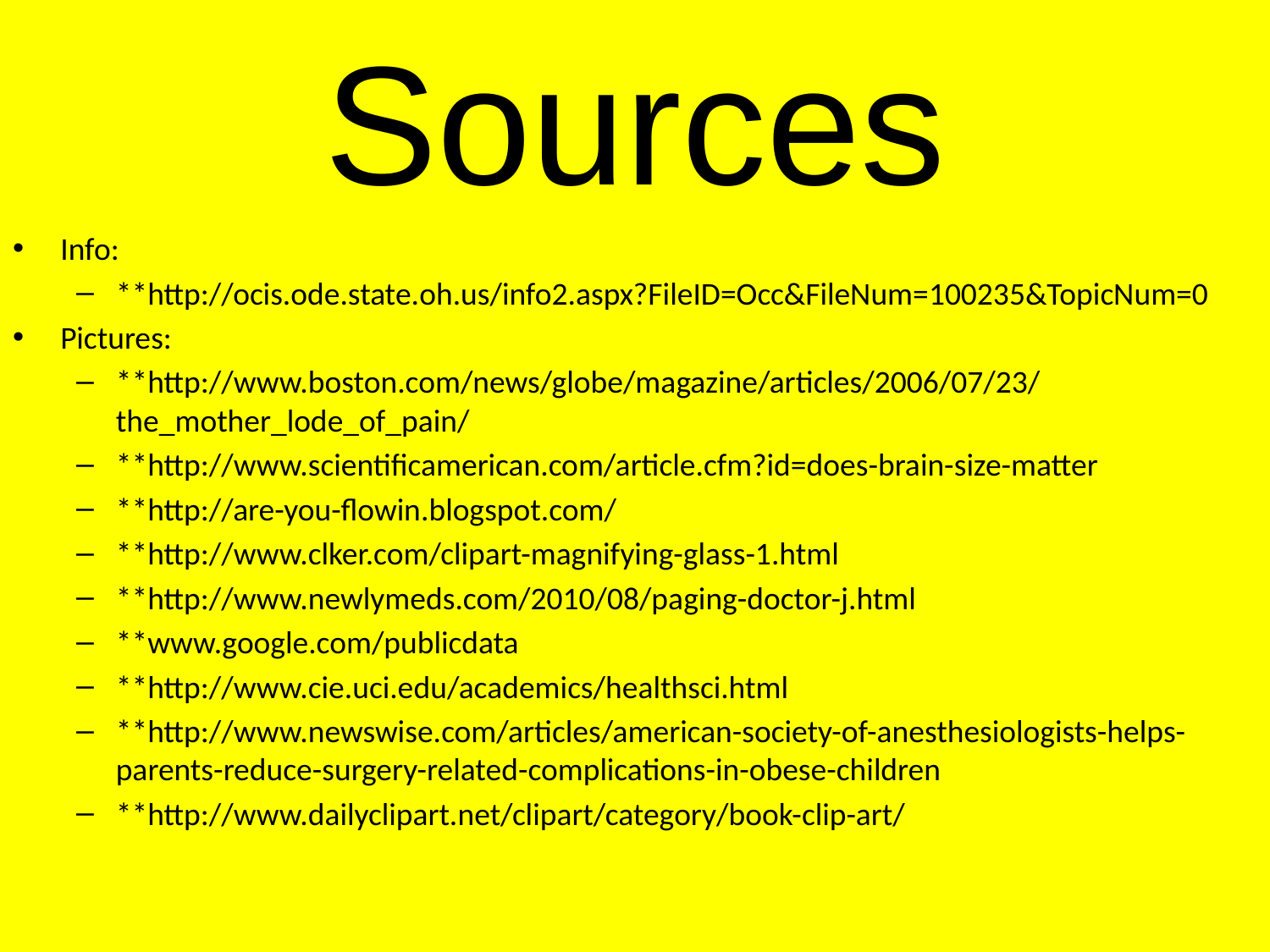

# Sources
Info:
**http://ocis.ode.state.oh.us/info2.aspx?FileID=Occ&FileNum=100235&TopicNum=0
Pictures:
**http://www.boston.com/news/globe/magazine/articles/2006/07/23/the_mother_lode_of_pain/
**http://www.scientificamerican.com/article.cfm?id=does-brain-size-matter
**http://are-you-flowin.blogspot.com/
**http://www.clker.com/clipart-magnifying-glass-1.html
**http://www.newlymeds.com/2010/08/paging-doctor-j.html
**www.google.com/publicdata
**http://www.cie.uci.edu/academics/healthsci.html
**http://www.newswise.com/articles/american-society-of-anesthesiologists-helps-parents-reduce-surgery-related-complications-in-obese-children
**http://www.dailyclipart.net/clipart/category/book-clip-art/